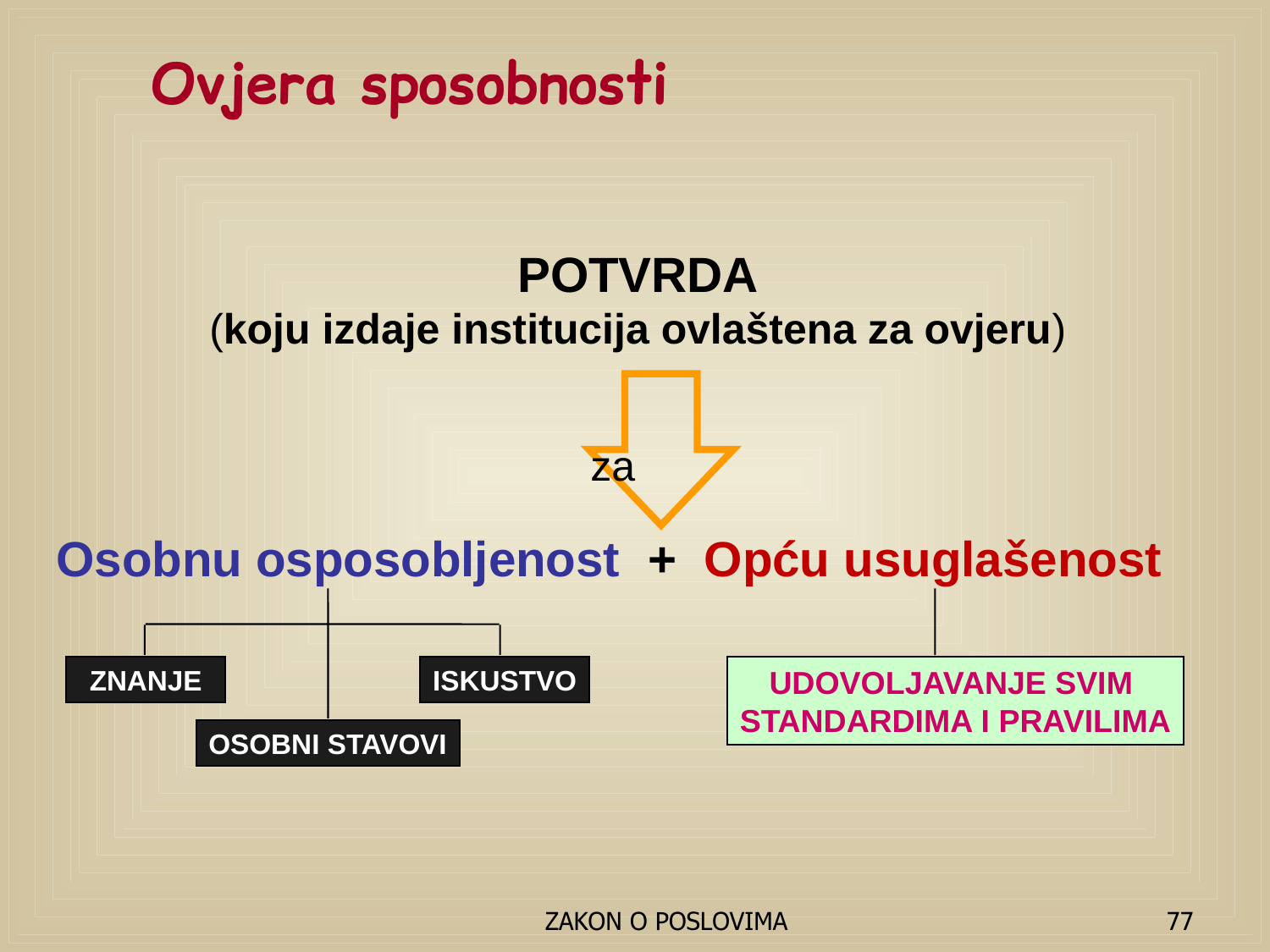

# Ovjera sposobnosti
POTVRDA
(koju izdaje institucija ovlaštena za ovjeru)

za
Osobnu osposobljenost  +  Opću usuglašenost

ZNANJE
ISKUSTVO
UDOVOLJAVANJE SVIM
STANDARDIMA I PRAVILIMA
OSOBNI STAVOVI
ZAKON O POSLOVIMA
77